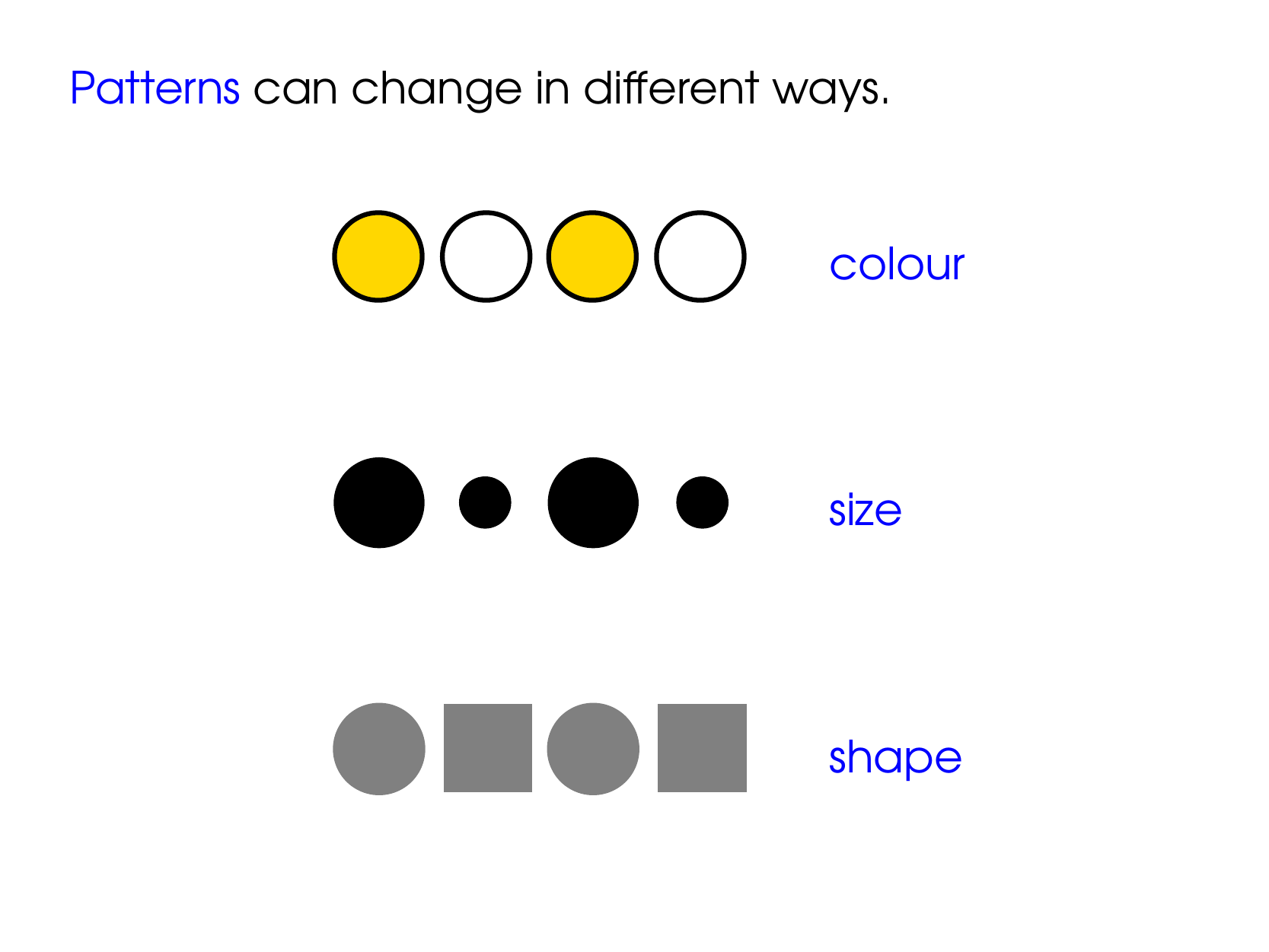

Patterns can change in different ways.

colour

size

shape